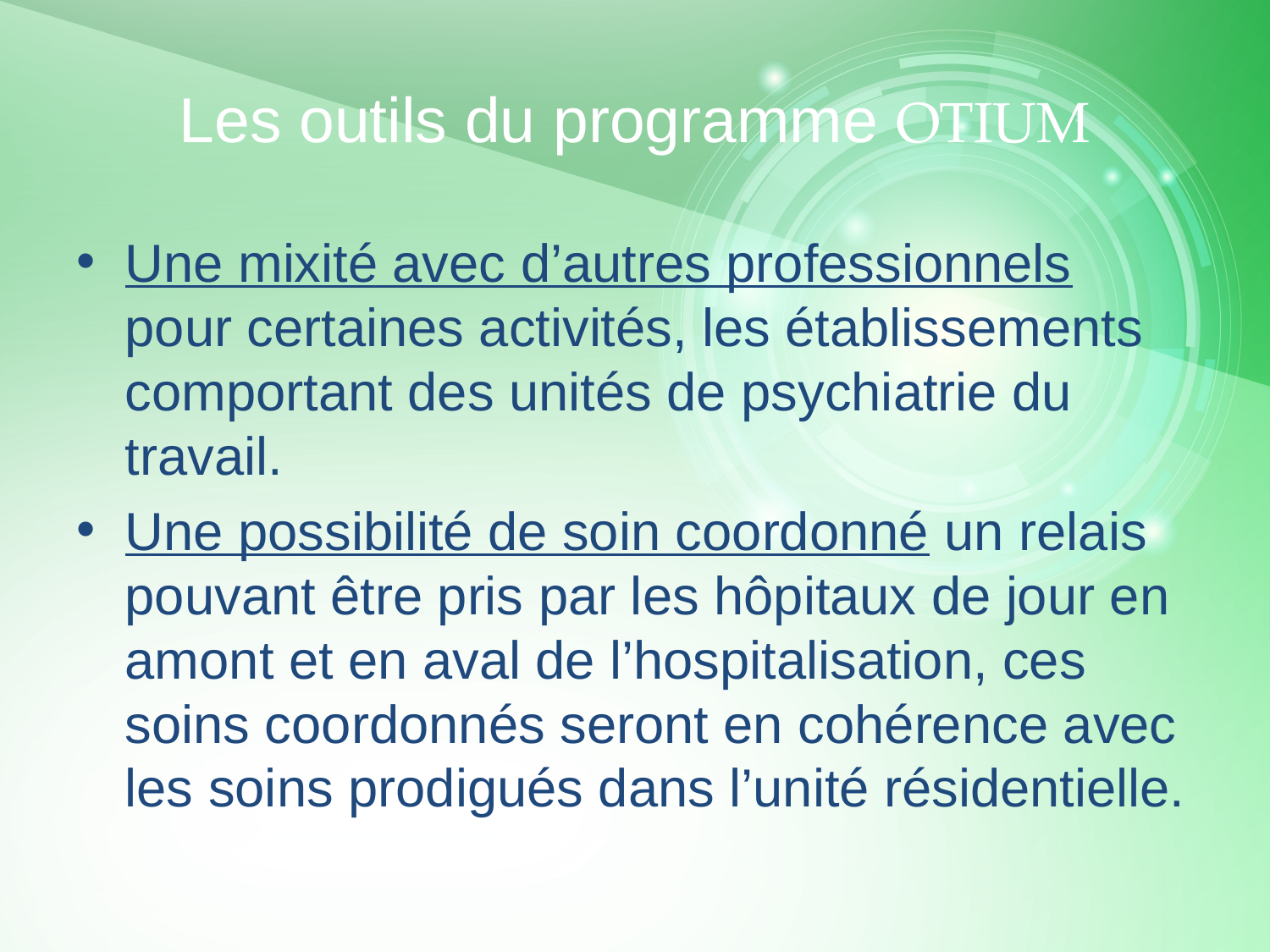

# Les outils du programme OTIUM
Une mixité avec d’autres professionnels pour certaines activités, les établissements comportant des unités de psychiatrie du travail.
Une possibilité de soin coordonné un relais pouvant être pris par les hôpitaux de jour en amont et en aval de l’hospitalisation, ces soins coordonnés seront en cohérence avec les soins prodigués dans l’unité résidentielle.